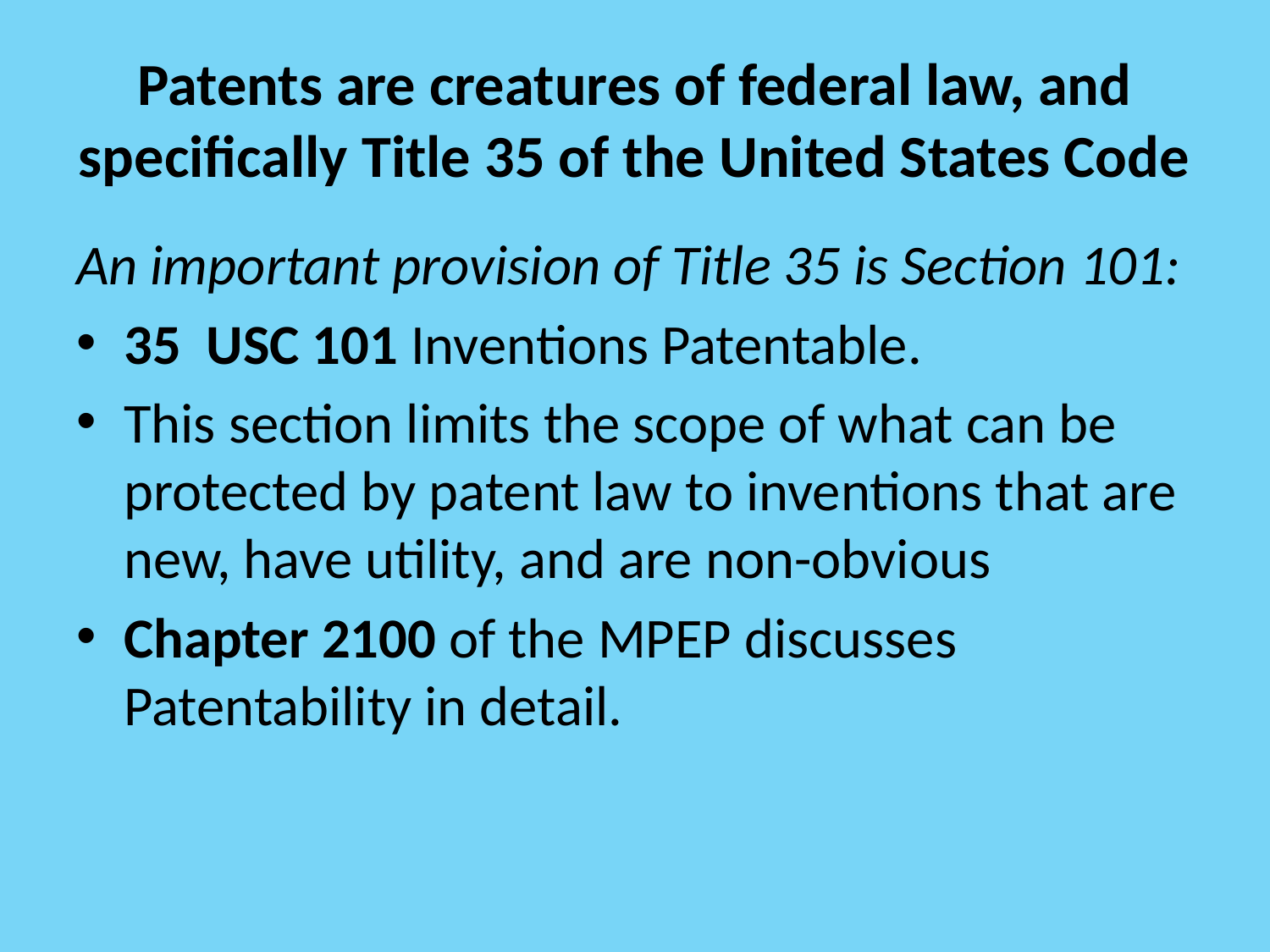

# Patents are creatures of federal law, and specifically Title 35 of the United States Code
An important provision of Title 35 is Section 101:
35  USC 101 Inventions Patentable.
This section limits the scope of what can be protected by patent law to inventions that are new, have utility, and are non-obvious
Chapter 2100 of the MPEP discusses Patentability in detail.